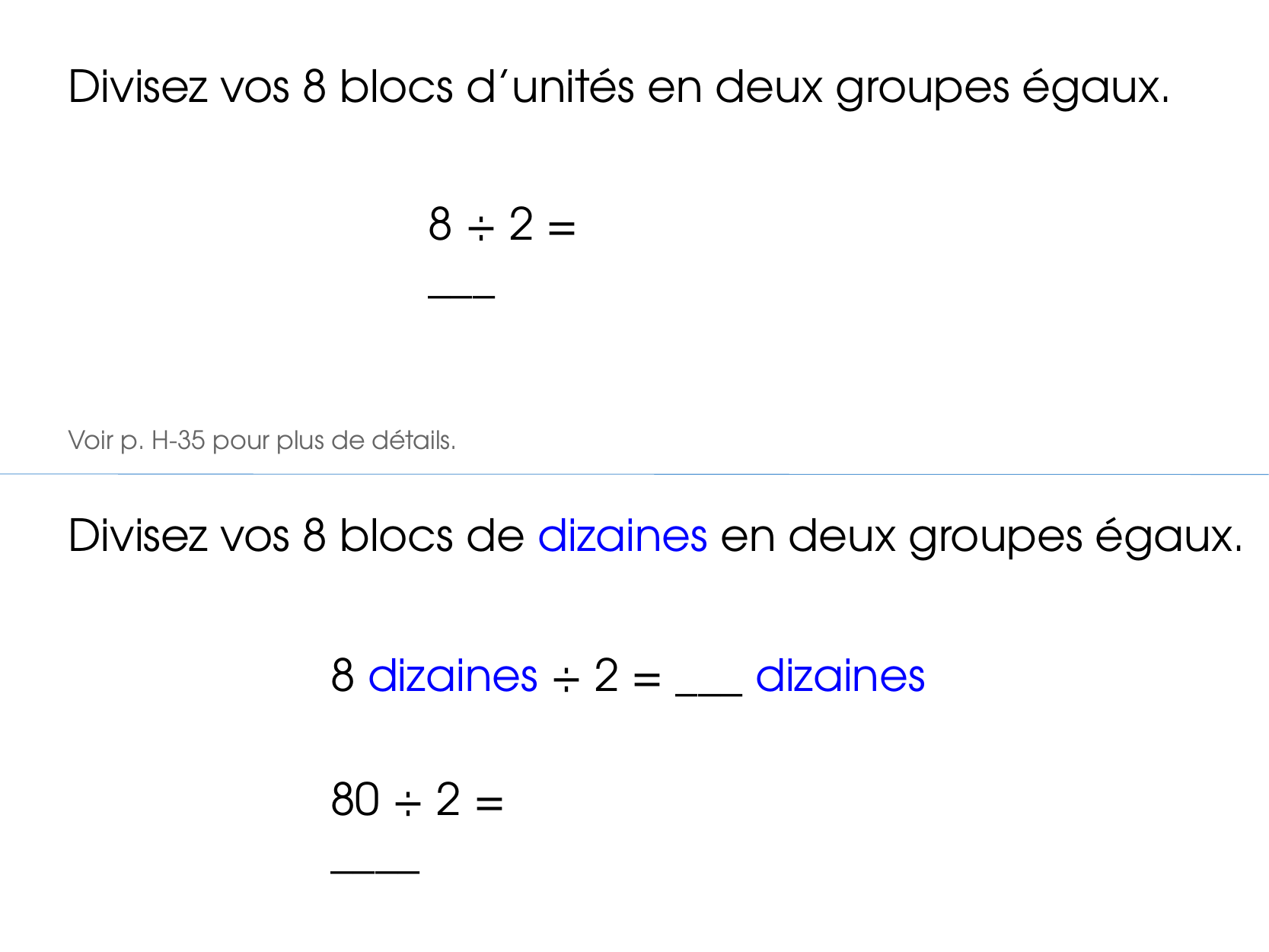

Divisez vos 8 blocs d’unités en deux groupes égaux.
8 ÷ 2 = ___
Voir p. H-35 pour plus de détails.
Divisez vos 8 blocs de dizaines en deux groupes égaux.
8 dizaines ÷ 2 = ___ dizaines
80 ÷ 2 = ____